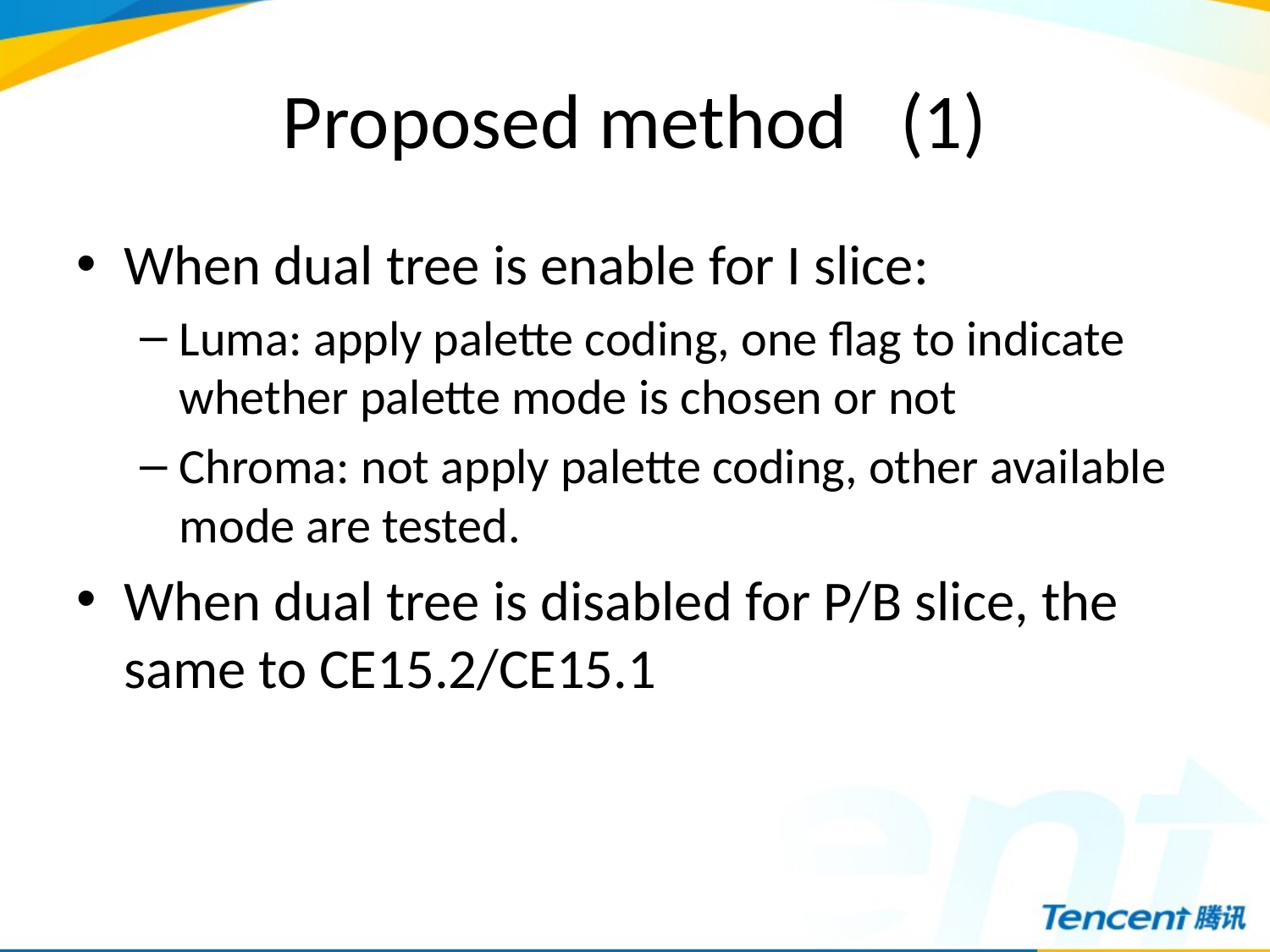

# Proposed method   (1)
When dual tree is enable for I slice:
Luma: apply palette coding, one flag to indicate whether palette mode is chosen or not
Chroma: not apply palette coding, other available mode are tested.
When dual tree is disabled for P/B slice, the same to CE15.2/CE15.1